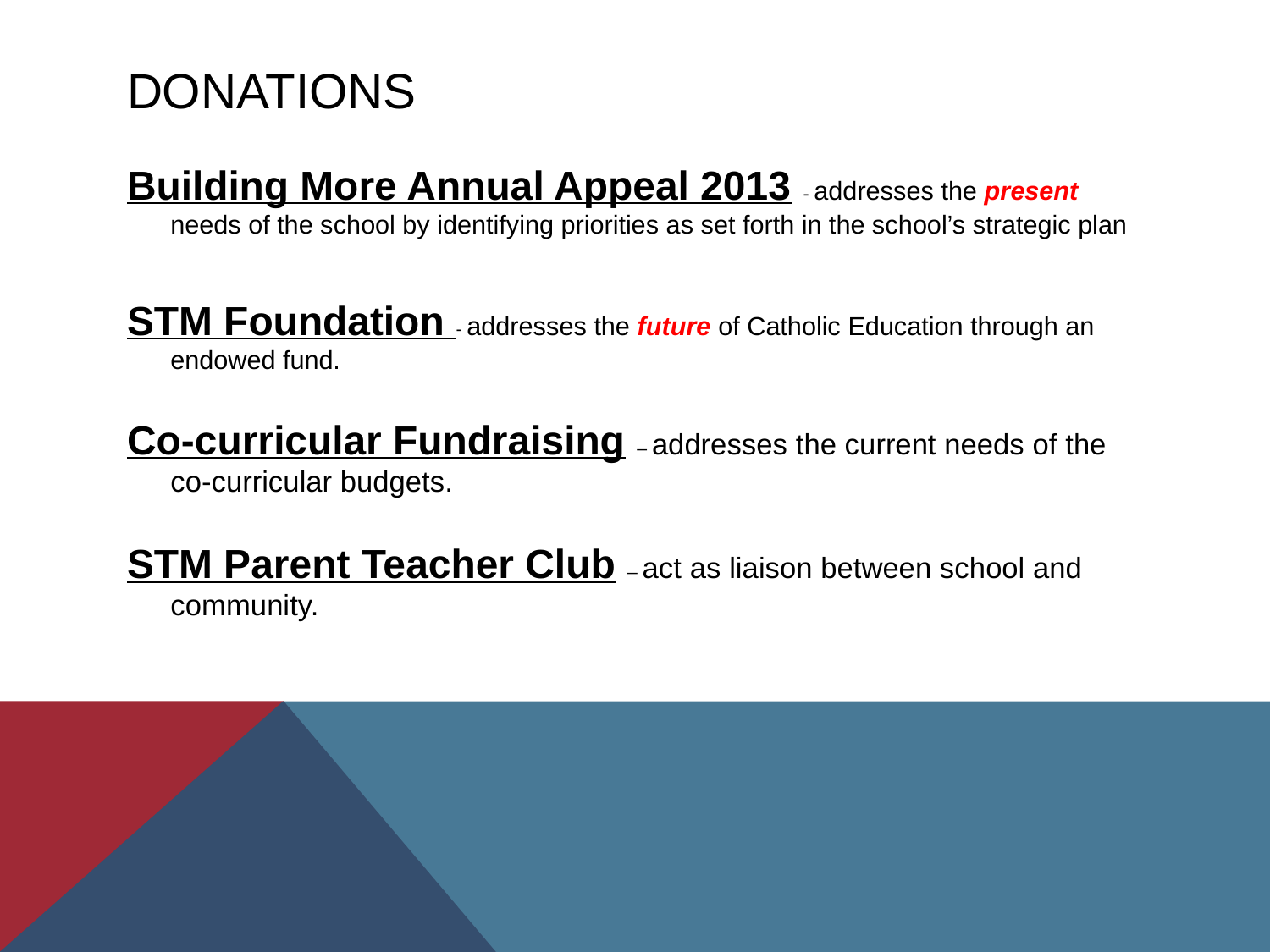

# Donations
Building More Annual Appeal 2013 - addresses the present needs of the school by identifying priorities as set forth in the school’s strategic plan

STM Foundation - addresses the future of Catholic Education through an endowed fund.

Co-curricular Fundraising – addresses the current needs of the co-curricular budgets.

STM Parent Teacher Club – act as liaison between school and community.